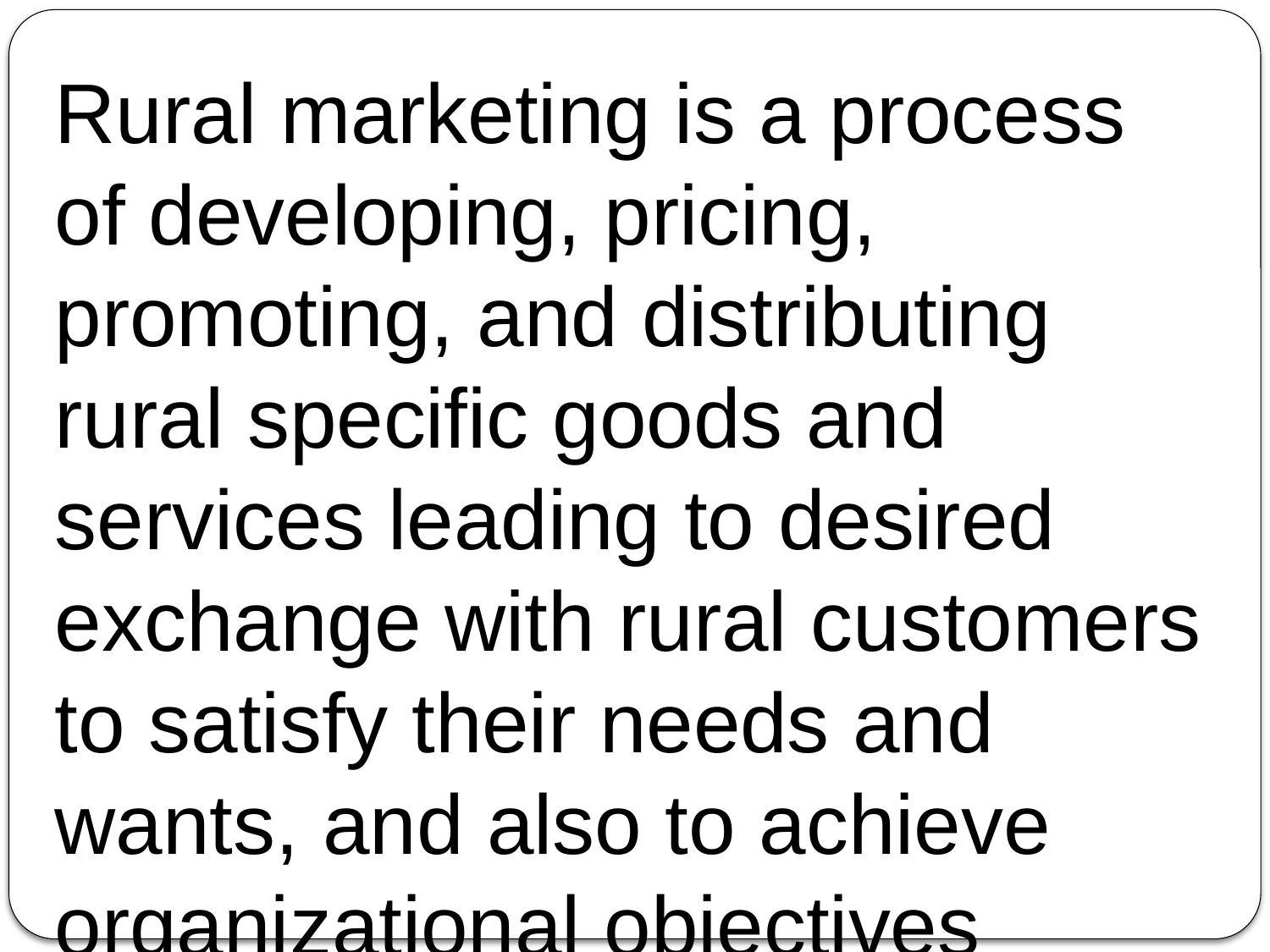

Rural marketing is a process of developing, pricing, promoting, and distributing rural specific goods and services leading to desired exchange with rural customers to satisfy their needs and wants, and also to achieve organizational objectives